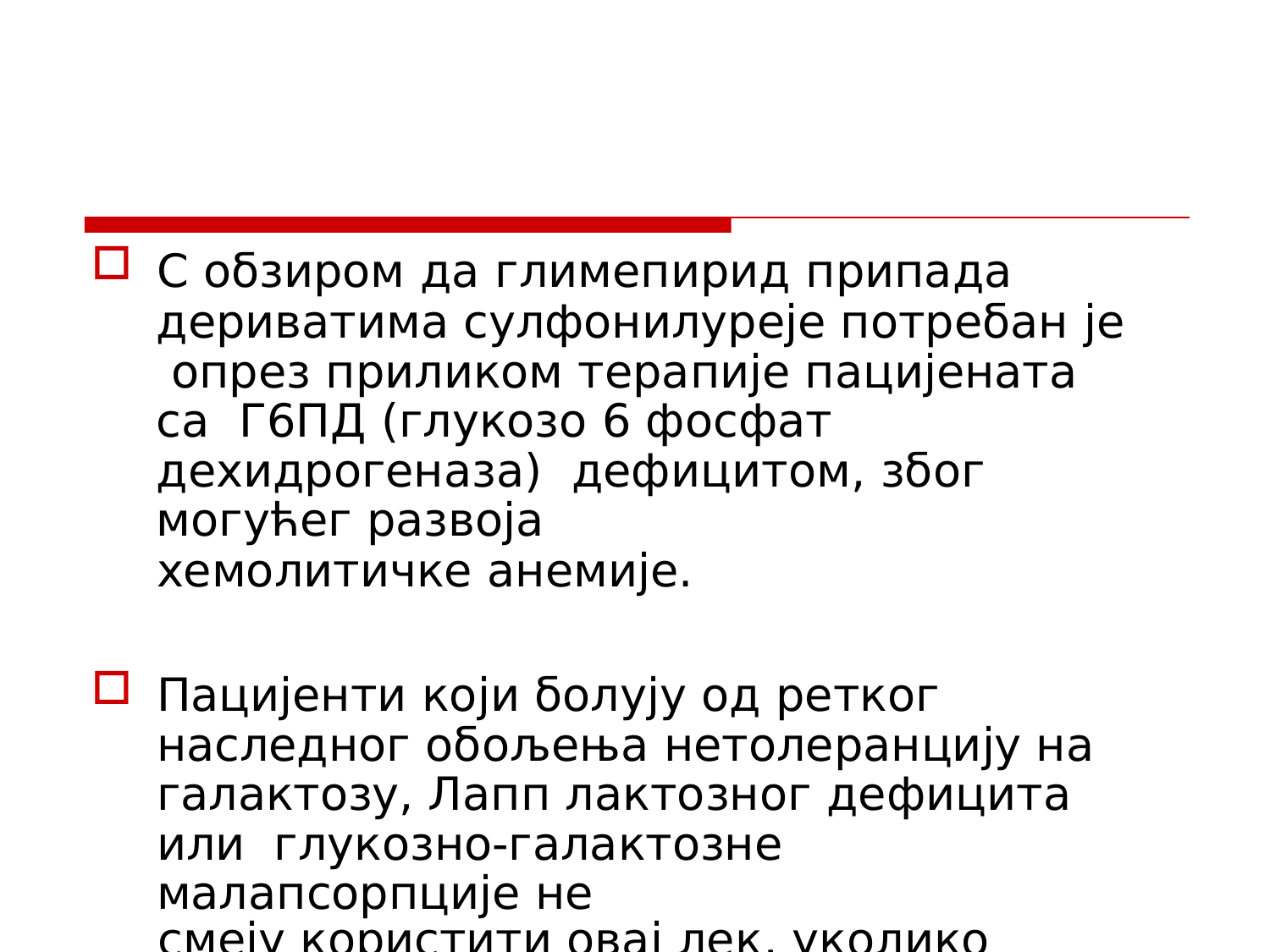

С обзиром да глимепирид припада
дериватима сулфонилуреје потребан је  опрез приликом терапије пацијената са  Г6ПД (глукозо 6 фосфат дехидрогеназа)  дефицитом, због могућег развоја
хемолитичке анемије.

Пацијенти који болују од ретког  наследног обољења нетолеранцију на  галактозу, Лапп лактозног дефицита или  глукозно-галактозне малапсорпције не
 	смеју користити овај лек, уколико садржи
лактозу